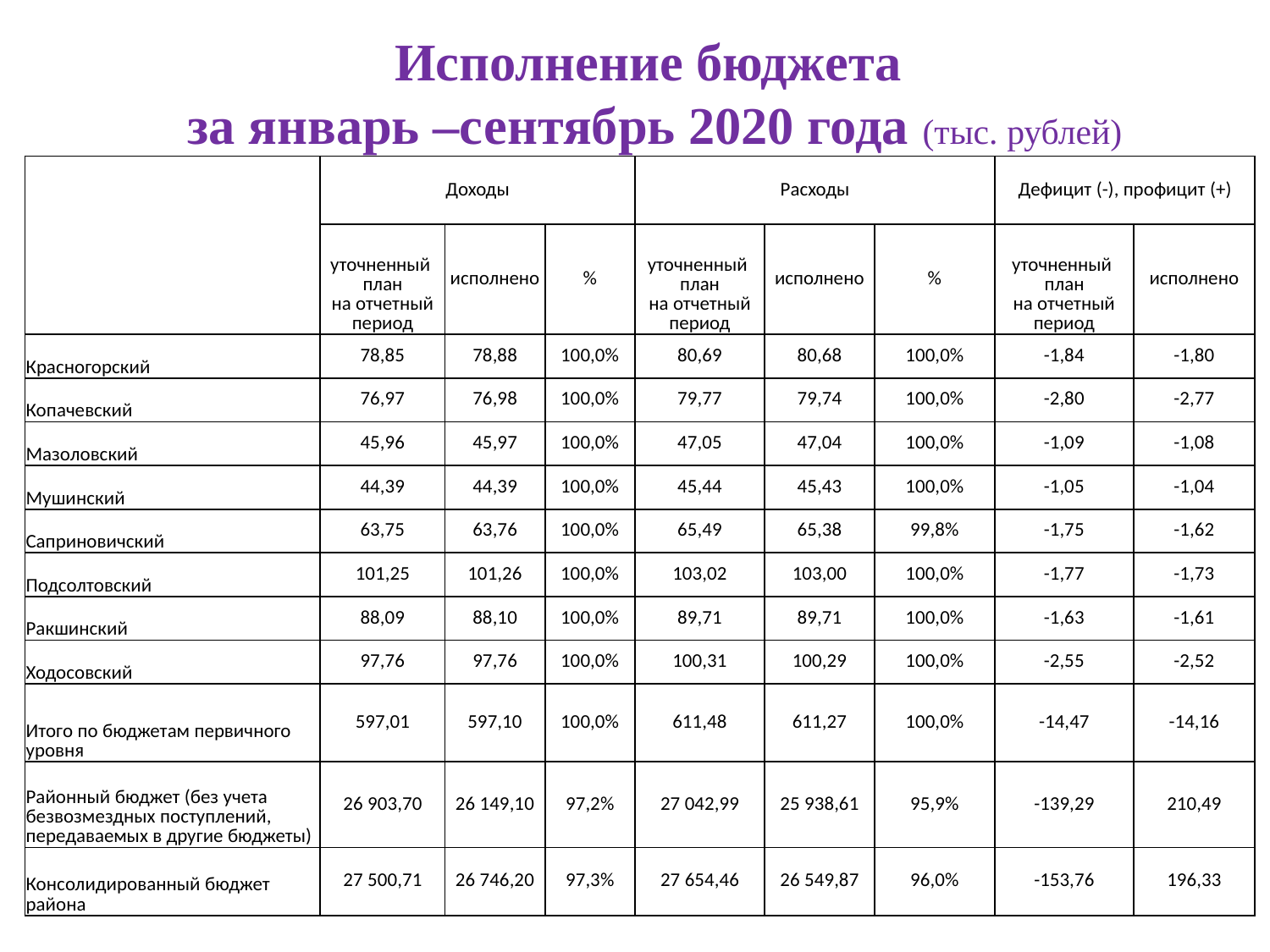

# Исполнение бюджета за январь –сентябрь 2020 года (тыс. рублей)
|  | Доходы |  |  | Расходы |  |  | Дефицит (-), профицит (+) |  |
| --- | --- | --- | --- | --- | --- | --- | --- | --- |
|  | уточненный план на отчетный период | исполнено | % | уточненный план на отчетный период | исполнено | % | уточненный план на отчетный период | исполнено |
| Красногорский | 78,85 | 78,88 | 100,0% | 80,69 | 80,68 | 100,0% | -1,84 | -1,80 |
| Копачевский | 76,97 | 76,98 | 100,0% | 79,77 | 79,74 | 100,0% | -2,80 | -2,77 |
| Мазоловский | 45,96 | 45,97 | 100,0% | 47,05 | 47,04 | 100,0% | -1,09 | -1,08 |
| Мушинский | 44,39 | 44,39 | 100,0% | 45,44 | 45,43 | 100,0% | -1,05 | -1,04 |
| Саприновичский | 63,75 | 63,76 | 100,0% | 65,49 | 65,38 | 99,8% | -1,75 | -1,62 |
| Подсолтовский | 101,25 | 101,26 | 100,0% | 103,02 | 103,00 | 100,0% | -1,77 | -1,73 |
| Ракшинский | 88,09 | 88,10 | 100,0% | 89,71 | 89,71 | 100,0% | -1,63 | -1,61 |
| Ходосовский | 97,76 | 97,76 | 100,0% | 100,31 | 100,29 | 100,0% | -2,55 | -2,52 |
| Итого по бюджетам первичного уровня | 597,01 | 597,10 | 100,0% | 611,48 | 611,27 | 100,0% | -14,47 | -14,16 |
| Районный бюджет (без учета безвозмездных поступлений, передаваемых в другие бюджеты) | 26 903,70 | 26 149,10 | 97,2% | 27 042,99 | 25 938,61 | 95,9% | -139,29 | 210,49 |
| Консолидированный бюджет района | 27 500,71 | 26 746,20 | 97,3% | 27 654,46 | 26 549,87 | 96,0% | -153,76 | 196,33 |